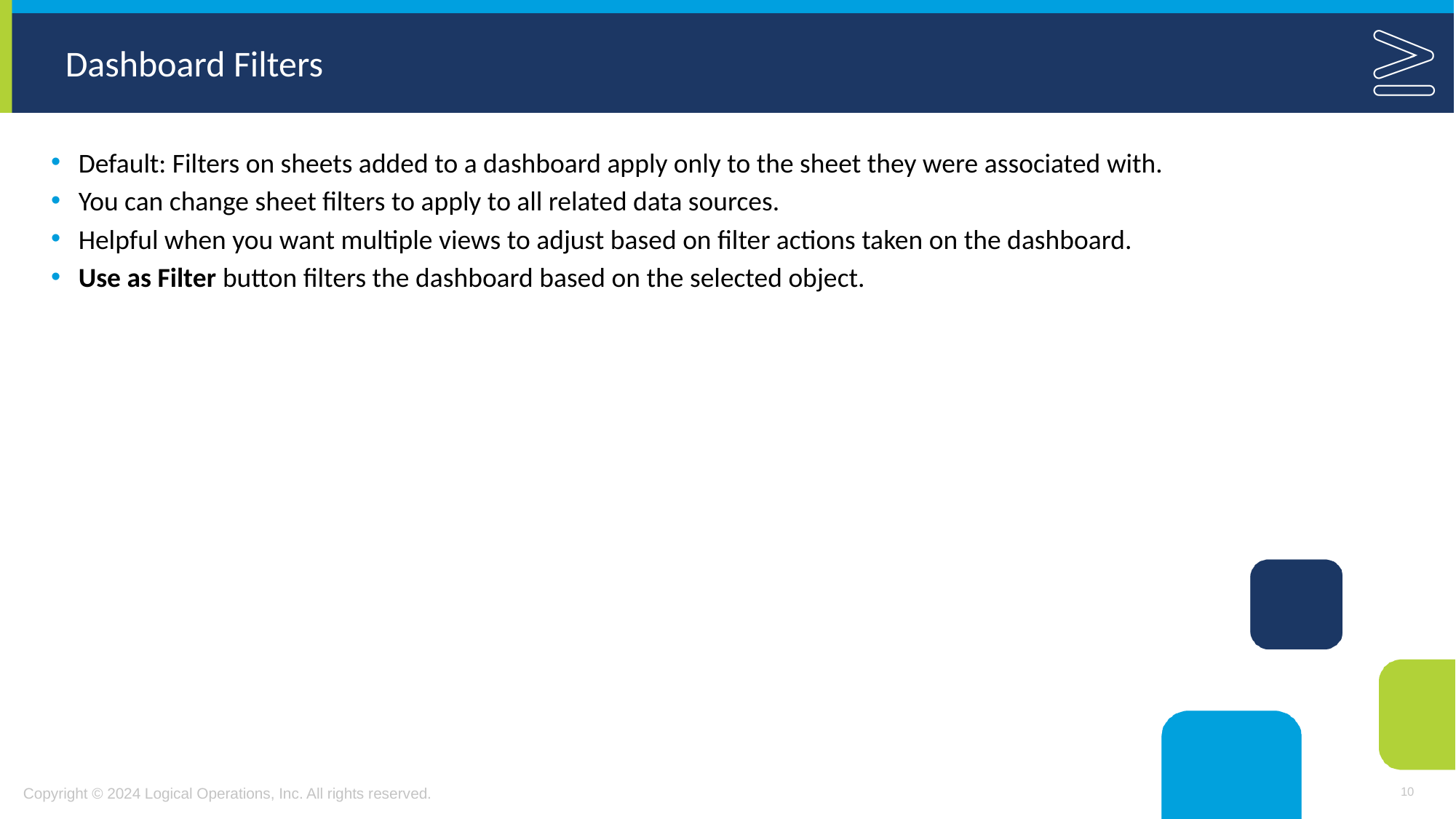

# Dashboard Filters
Default: Filters on sheets added to a dashboard apply only to the sheet they were associated with.
You can change sheet filters to apply to all related data sources.
Helpful when you want multiple views to adjust based on filter actions taken on the dashboard.
Use as Filter button filters the dashboard based on the selected object.
10